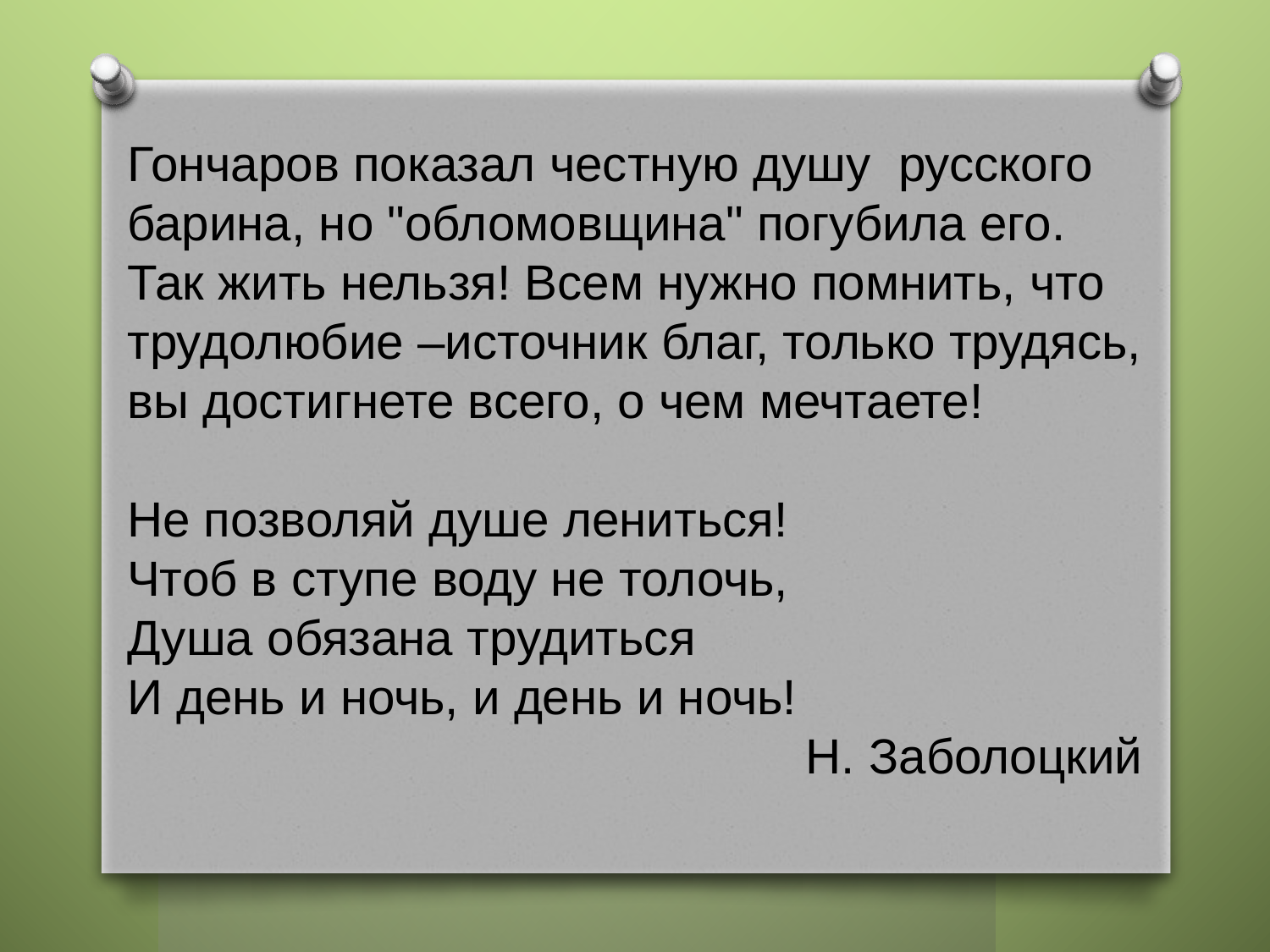

#
Гончаров показал честную душу  русского барина, но "обломовщина" погубила его. Так жить нельзя! Всем нужно помнить, что трудолюбие –источник благ, только трудясь, вы достигнете всего, о чем мечтаете!

Не позволяй душе лениться!
Чтоб в ступе воду не толочь,
Душа обязана трудиться
И день и ночь, и день и ночь!
Н. Заболоцкий